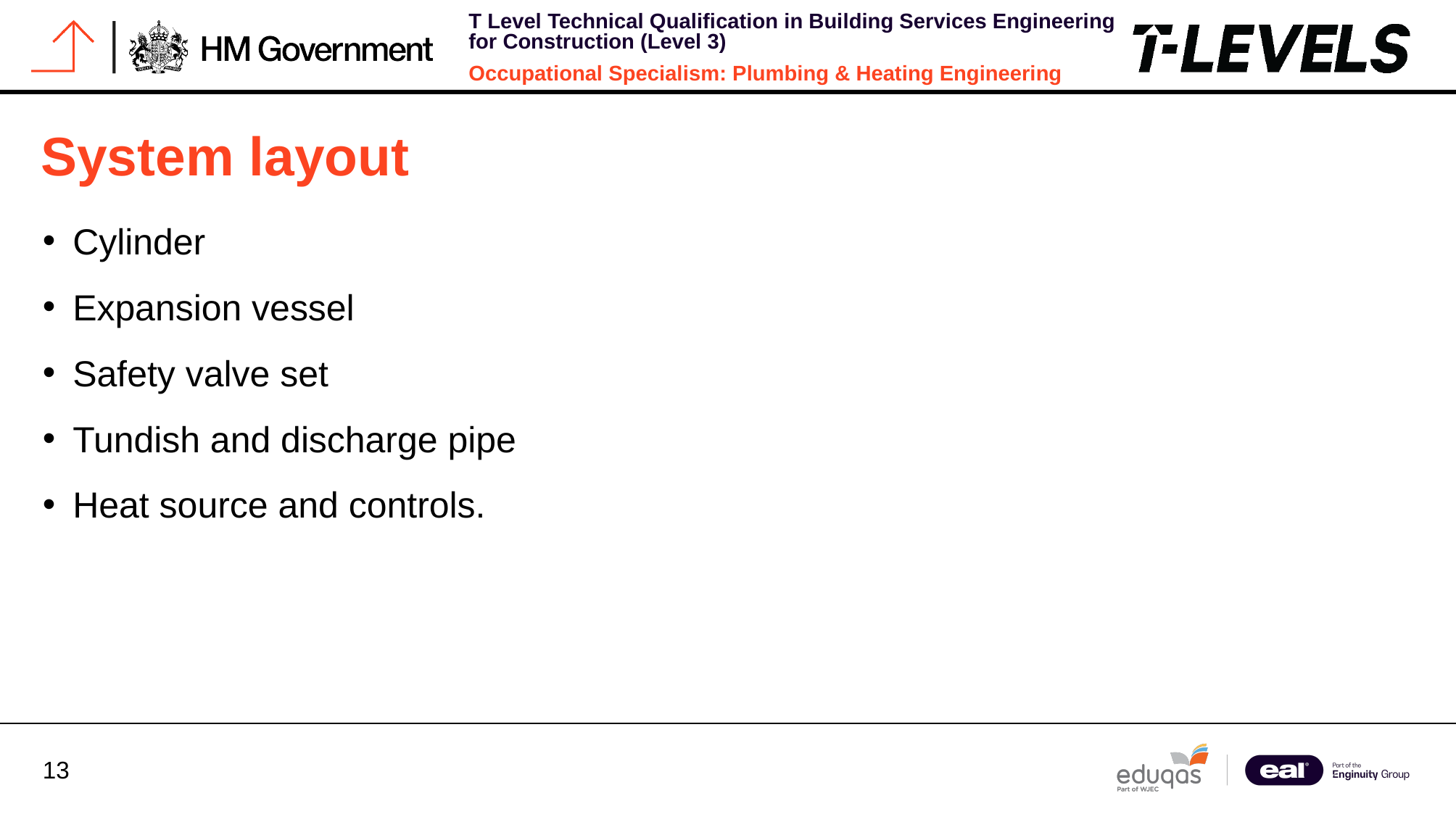

# System layout
Cylinder
Expansion vessel
Safety valve set
Tundish and discharge pipe
Heat source and controls.